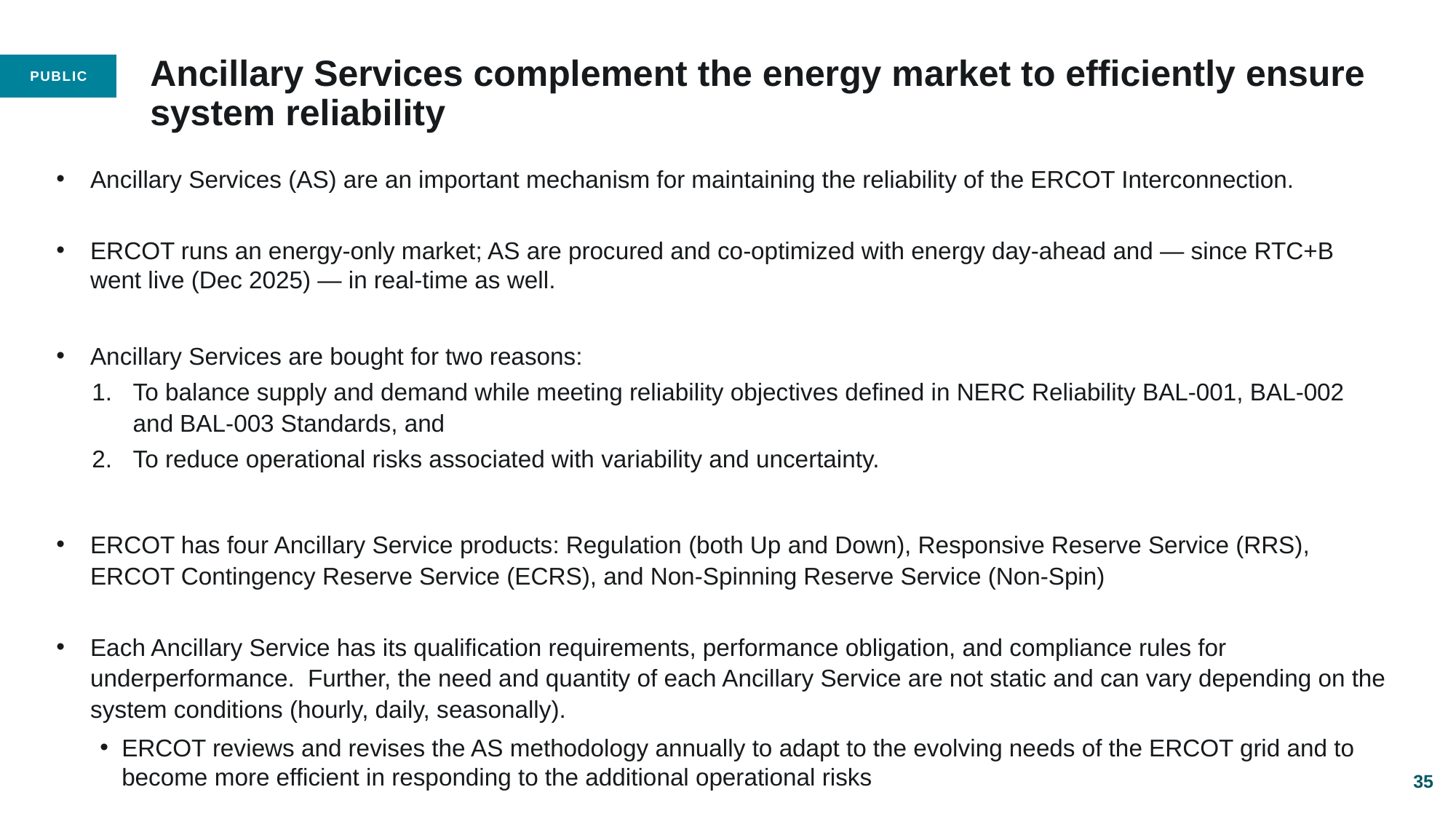

# Ancillary Services complement the energy market to efficiently ensure system reliability
Ancillary Services (AS) are an important mechanism for maintaining the reliability of the ERCOT Interconnection.

ERCOT runs an energy-only market; AS are procured and co-optimized with energy day-ahead and — since RTC+B went live (Dec 2025) — in real-time as well.

Ancillary Services are bought for two reasons:
To balance supply and demand while meeting reliability objectives defined in NERC Reliability BAL-001, BAL-002 and BAL-003 Standards, and
To reduce operational risks associated with variability and uncertainty.

ERCOT has four Ancillary Service products: Regulation (both Up and Down), Responsive Reserve Service (RRS), ERCOT Contingency Reserve Service (ECRS), and Non-Spinning Reserve Service (Non-Spin)

Each Ancillary Service has its qualification requirements, performance obligation, and compliance rules for underperformance.  Further, the need and quantity of each Ancillary Service are not static and can vary depending on the system conditions (hourly, daily, seasonally).
ERCOT reviews and revises the AS methodology annually to adapt to the evolving needs of the ERCOT grid and to become more efficient in responding to the additional operational risks
35